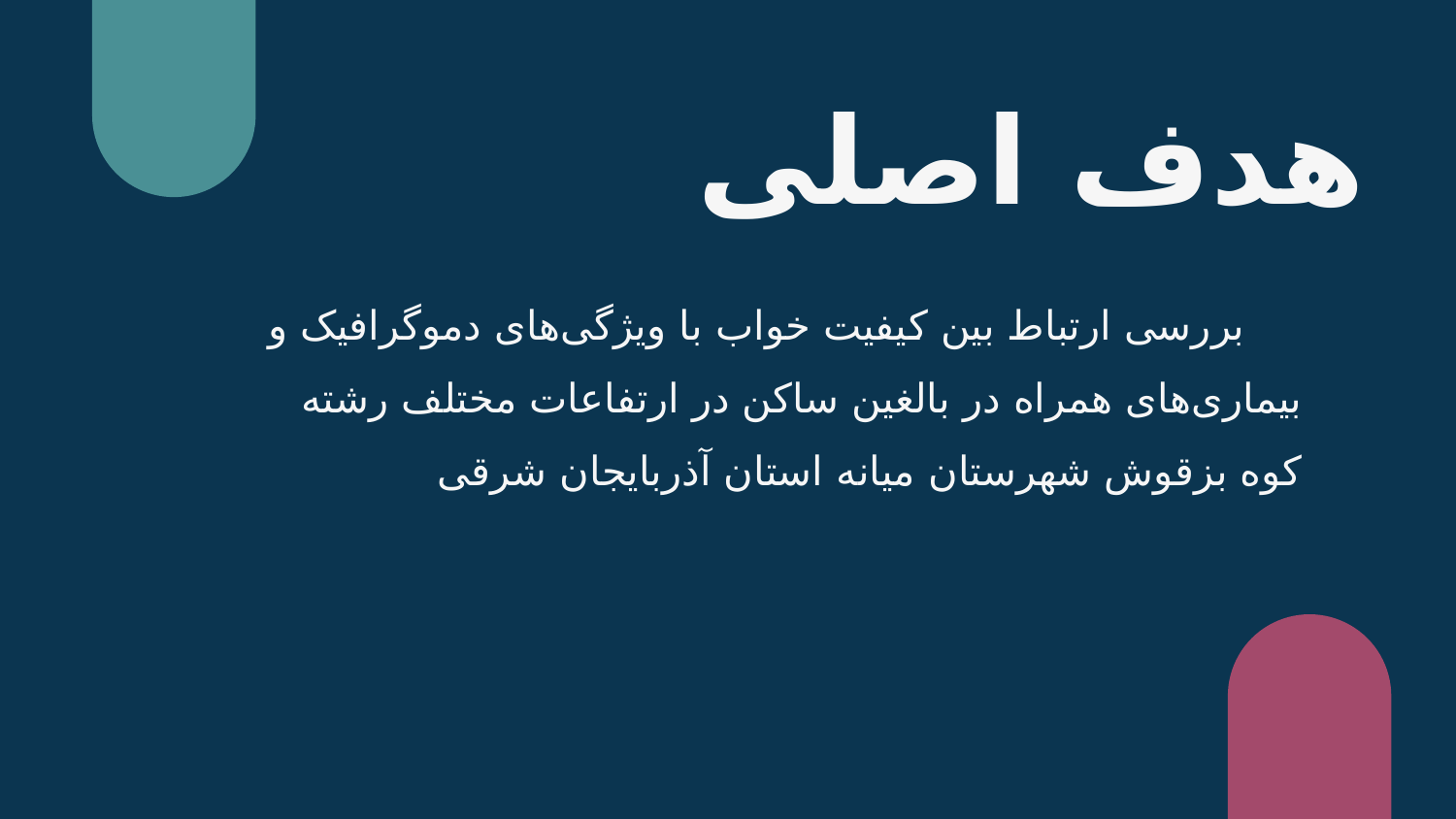

# هدف اصلی
بررسی ارتباط بین کیفیت خواب با ویژگی‌های دموگرافیک و بیماری‌های همراه در بالغین ساکن در ارتفاعات مختلف رشته کوه بزقوش شهرستان میانه استان آذربایجان شرقی